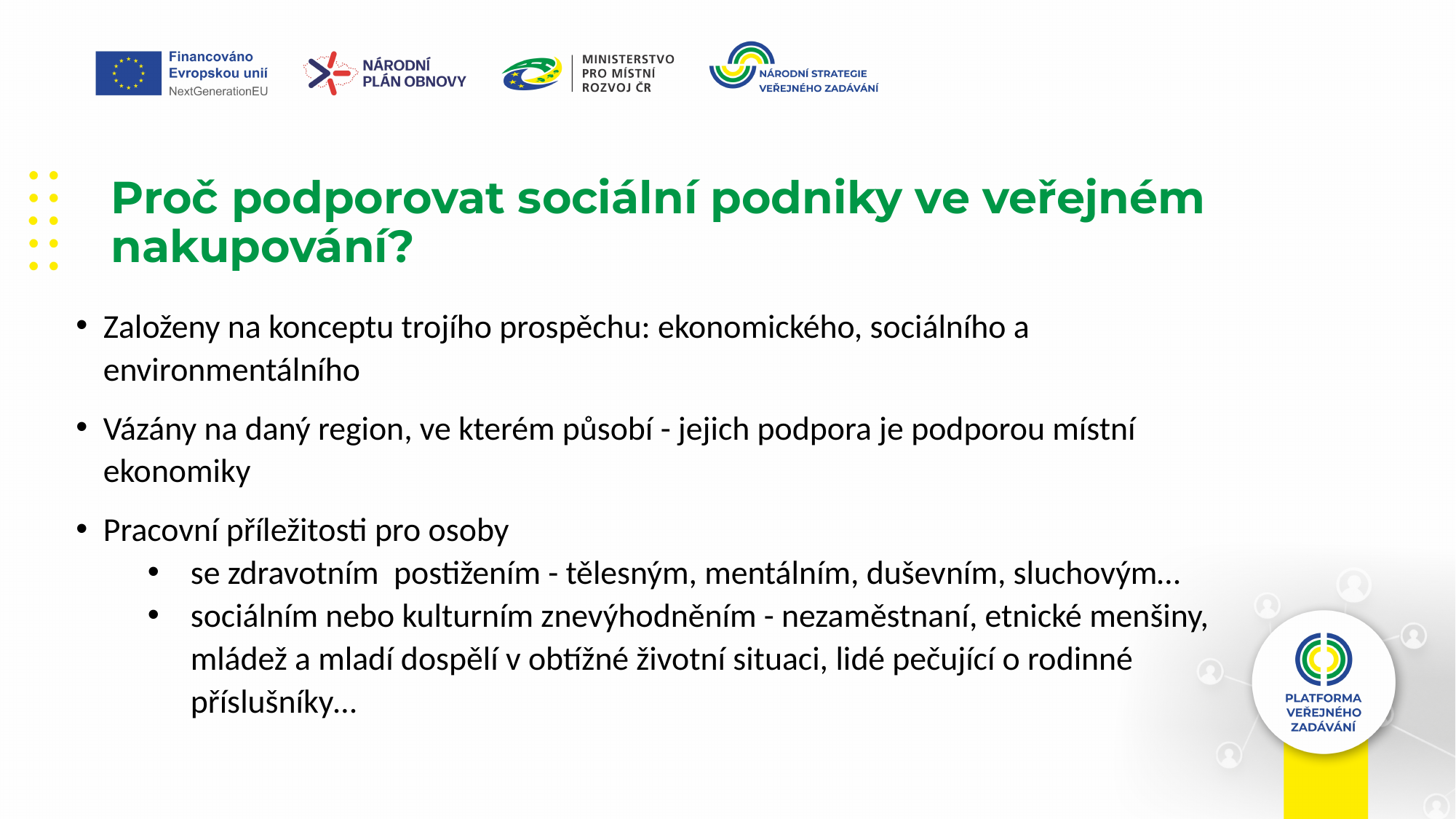

# Proč podporovat sociální podniky ve veřejném nakupování?
Založeny na konceptu trojího prospěchu: ekonomického, sociálního a environmentálního
Vázány na daný region, ve kterém působí - jejich podpora je podporou místní ekonomiky
Pracovní příležitosti pro osoby
se zdravotním  postižením - tělesným, mentálním, duševním, sluchovým…
sociálním nebo kulturním znevýhodněním - nezaměstnaní, etnické menšiny, mládež a mladí dospělí v obtížné životní situaci, lidé pečující o rodinné příslušníky…